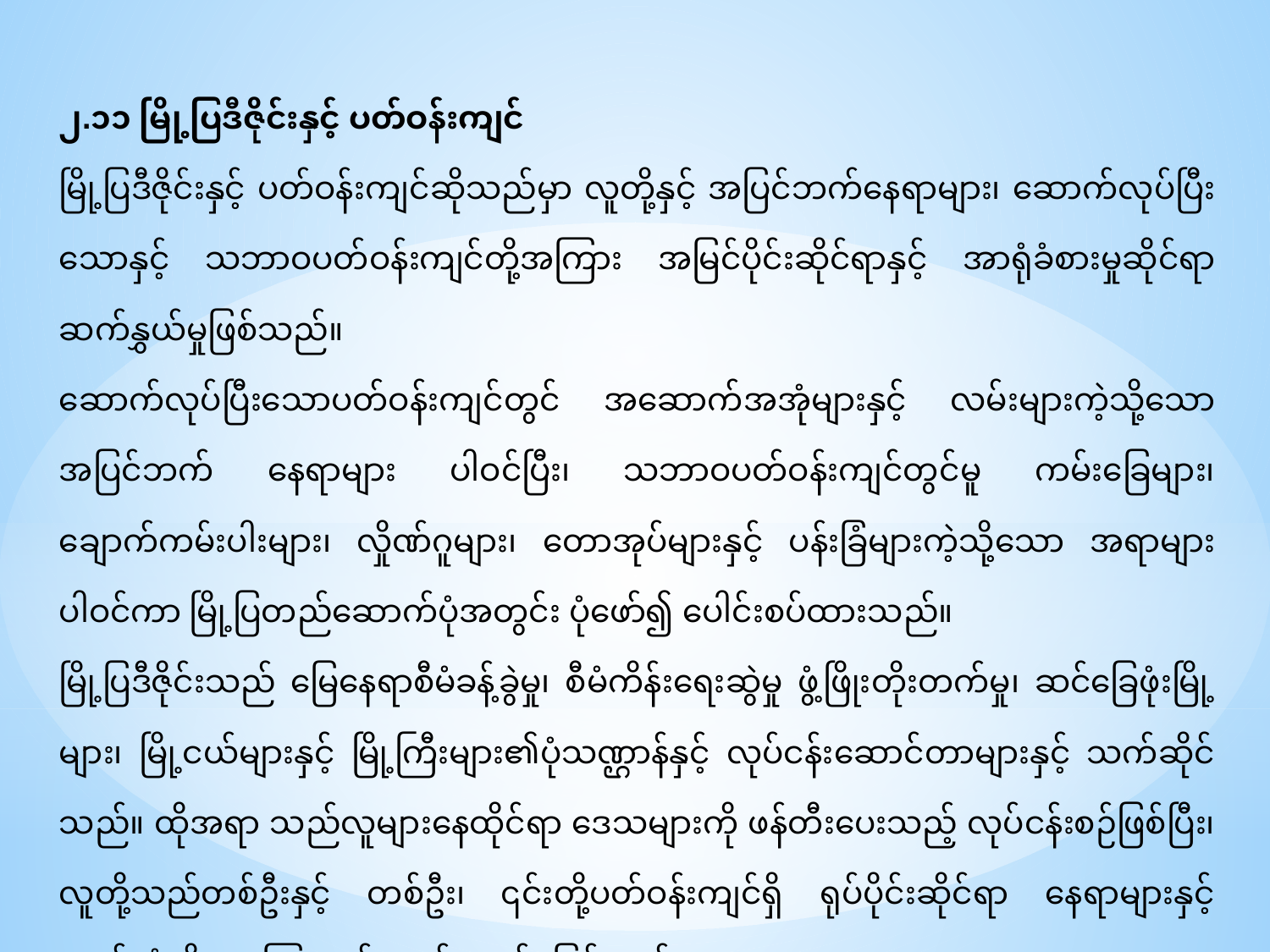

၂.၁၁ မြို့ပြဒီဇိုင်းနှင့် ပတ်ဝန်းကျင်
မြို့ပြဒီဇိုင်းနှင့် ပတ်ဝန်းကျင်ဆိုသည်မှာ လူတို့နှင့် အပြင်ဘက်နေရာများ၊ ဆောက်လုပ်ပြီးသောနှင့် သဘာဝပတ်ဝန်းကျင်တို့အကြား အမြင်ပိုင်းဆိုင်ရာနှင့် အာရုံခံစားမှုဆိုင်ရာ ဆက်နွှယ်မှုဖြစ်သည်။
ဆောက်လုပ်ပြီးသောပတ်ဝန်းကျင်တွင် အဆောက်အအုံများနှင့် လမ်းများကဲ့သို့သော အပြင်ဘက် နေရာများ ပါဝင်ပြီး၊ သဘာဝပတ်ဝန်းကျင်တွင်မူ ကမ်းခြေများ၊ ချောက်ကမ်းပါးများ၊ လှိုဏ်ဂူများ၊ တောအုပ်များနှင့် ပန်းခြံများကဲ့သို့သော အရာများပါဝင်ကာ မြို့ပြတည်ဆောက်ပုံအတွင်း ပုံဖော်၍ ပေါင်းစပ်ထားသည်။
မြို့ပြဒီဇိုင်းသည် မြေနေရာစီမံခန့်ခွဲမှု၊ စီမံကိန်းရေးဆွဲမှု ဖွံ့ဖြိုးတိုးတက်မှု၊ ဆင်ခြေဖုံးမြို့များ၊ မြို့ငယ်များနှင့် မြို့ကြီးများ၏ပုံသဏ္ဌာန်နှင့် လုပ်ငန်းဆောင်တာများနှင့် သက်ဆိုင်သည်။ ထိုအရာ သည်လူများနေထိုင်ရာ ဒေသများကို ဖန်တီးပေးသည့် လုပ်ငန်းစဉ်ဖြစ်ပြီး၊ လူတို့သည်တစ်ဦးနှင့် တစ်ဦး၊ ၎င်းတို့ပတ်ဝန်းကျင်ရှိ ရုပ်ပိုင်းဆိုင်ရာ နေရာများနှင့် ဆက်ဆံထိတွေ့ကြသည့်ရလဒ် လည်း ဖြစ်သည်။